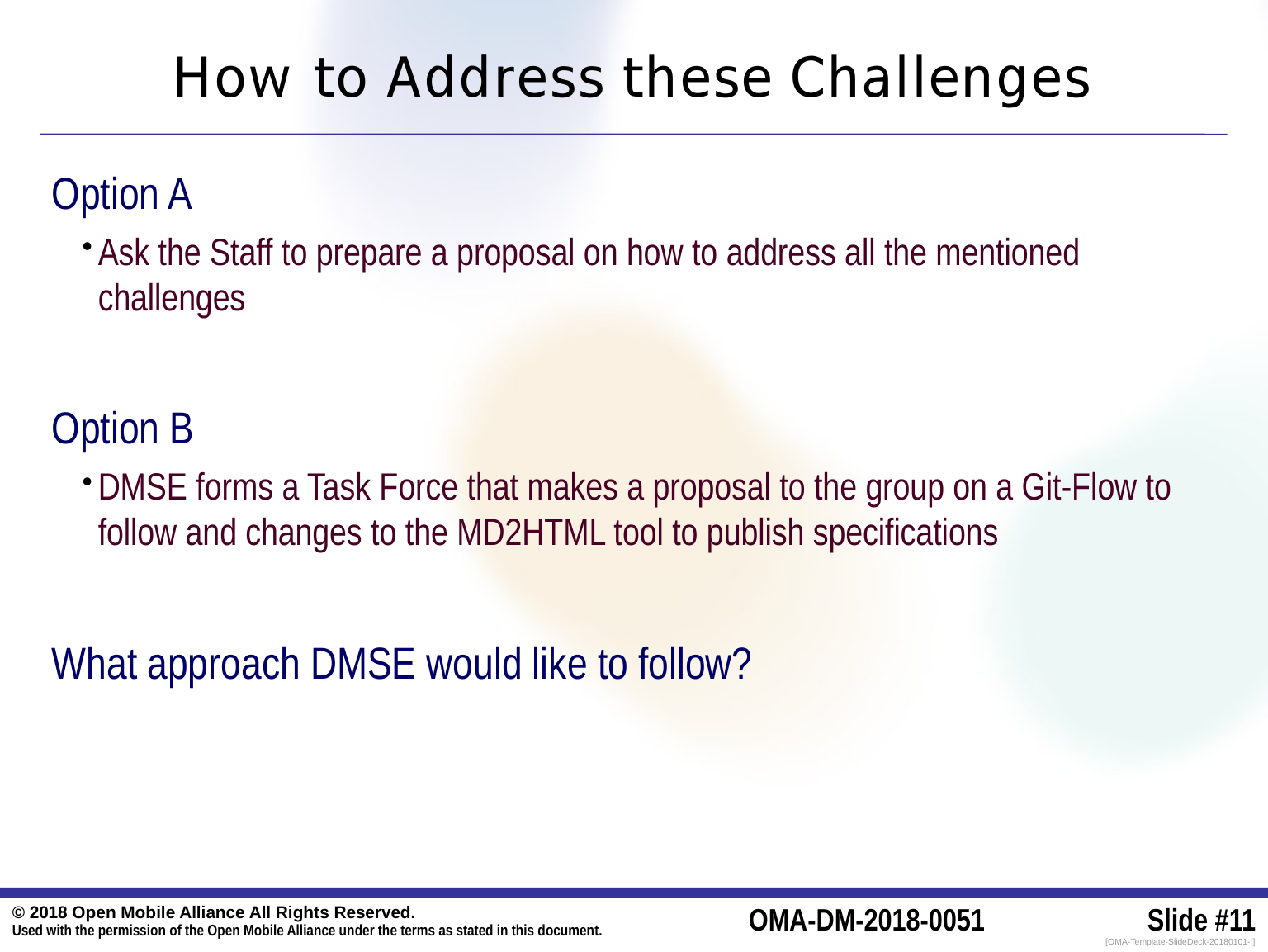

# How to Address these Challenges
Option A
Ask the Staff to prepare a proposal on how to address all the mentioned challenges

Option B
DMSE forms a Task Force that makes a proposal to the group on a Git-Flow to follow and changes to the MD2HTML tool to publish specifications

What approach DMSE would like to follow?